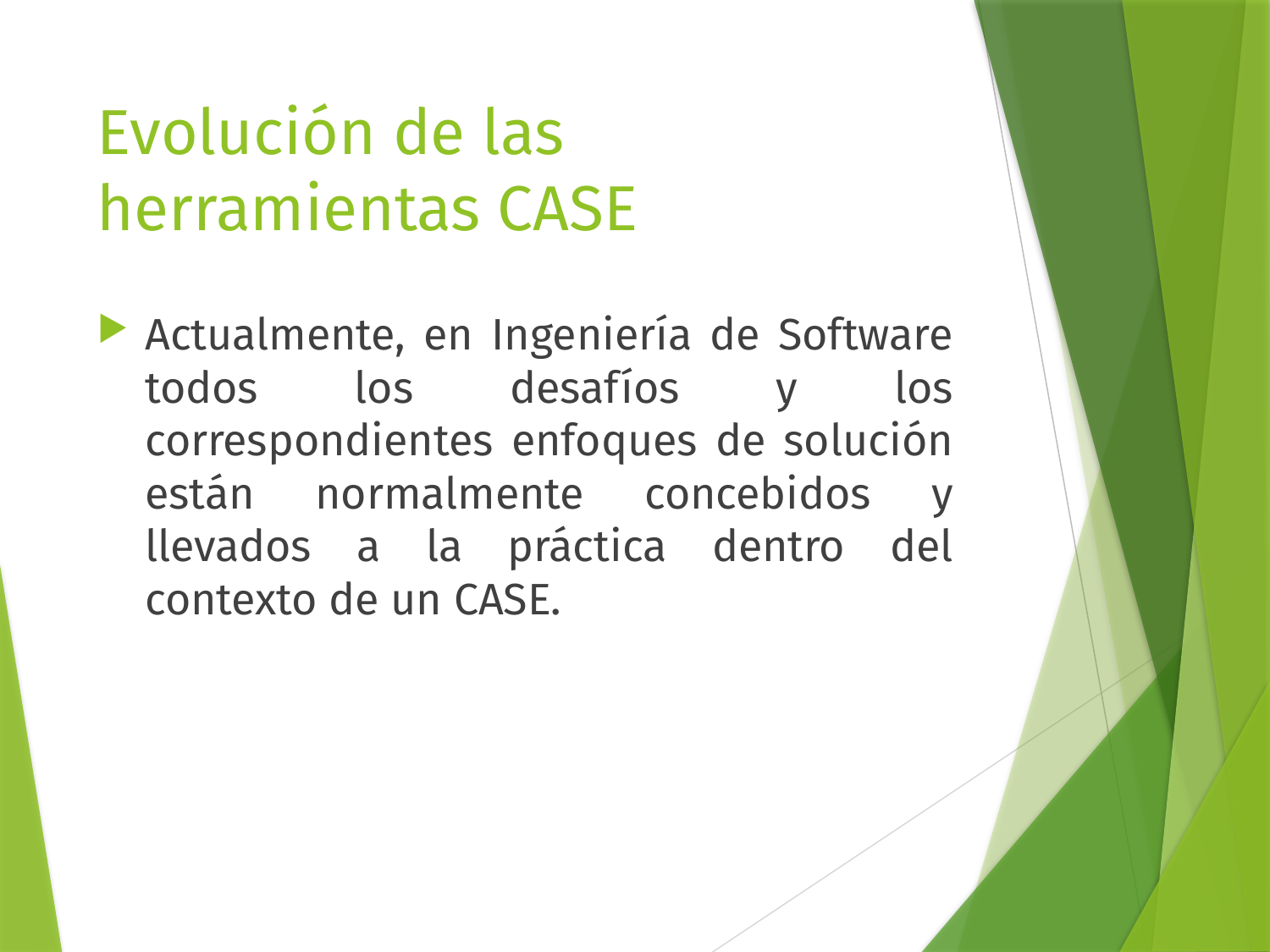

# Evolución de las herramientas CASE
Actualmente, en Ingeniería de Software todos los desafíos y los correspondientes enfoques de solución están normalmente concebidos y llevados a la práctica dentro del contexto de un CASE.